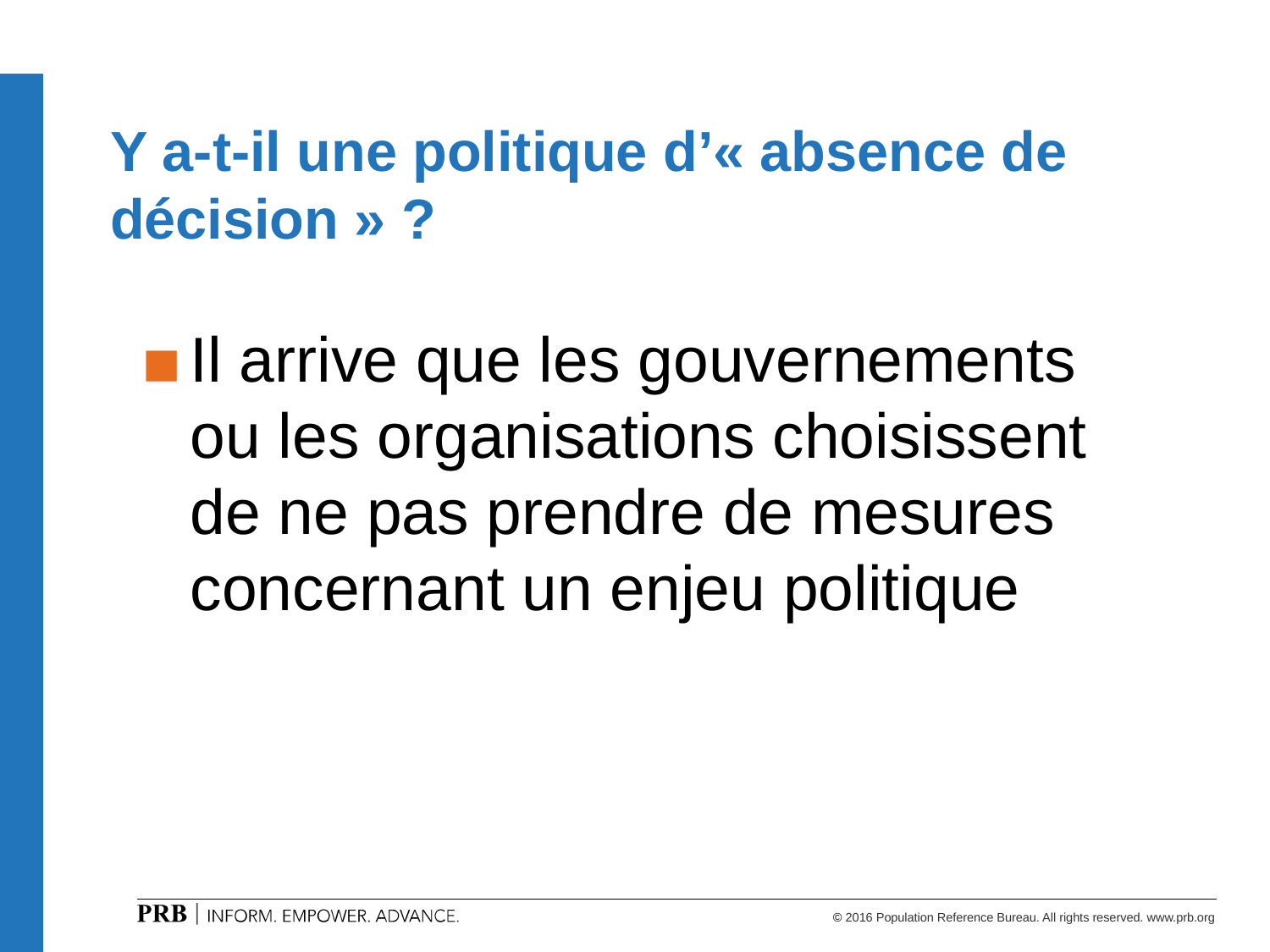

# Y a-t-il une politique d’« absence de décision » ?
Il arrive que les gouvernements ou les organisations choisissent de ne pas prendre de mesures concernant un enjeu politique